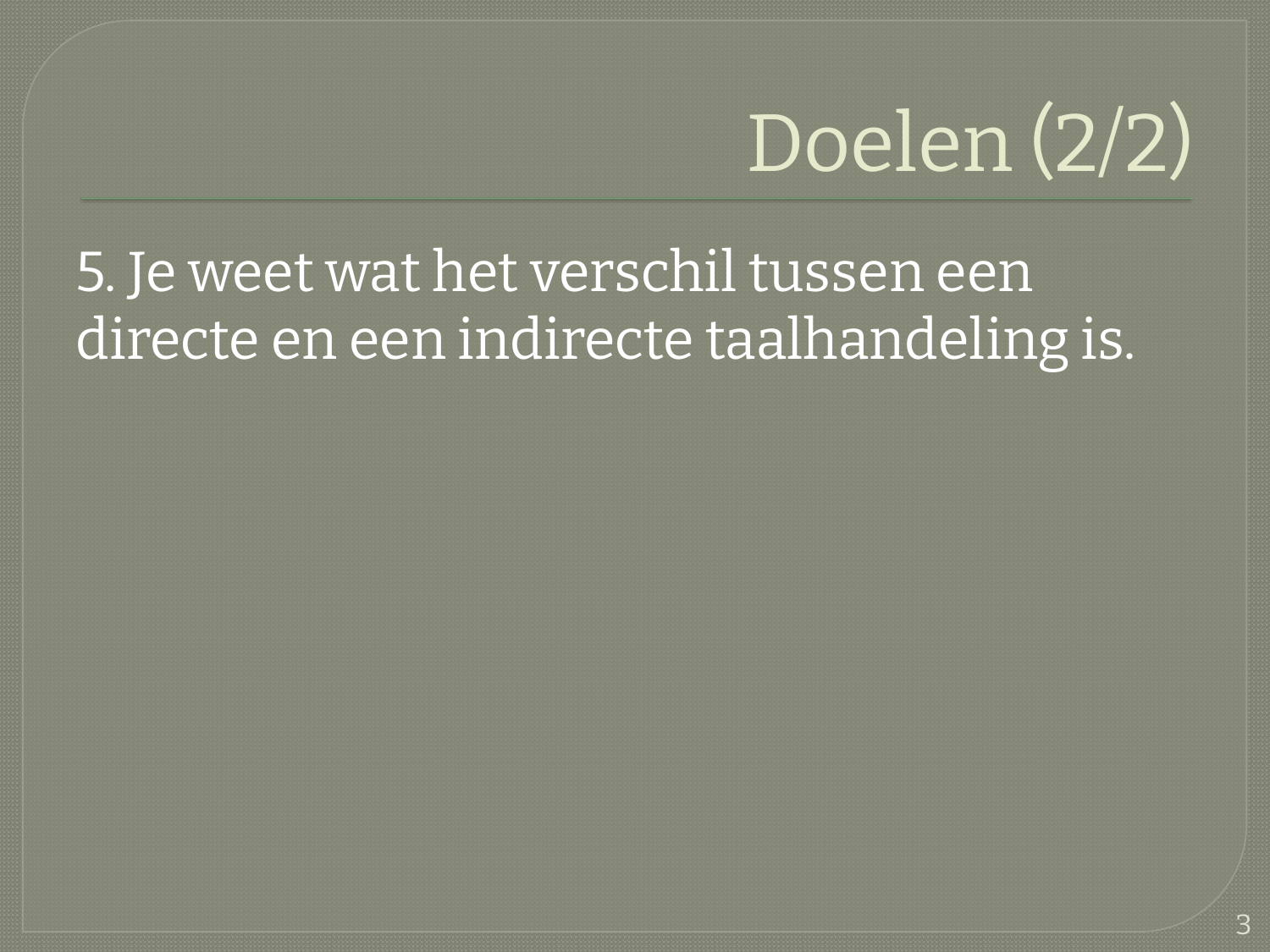

# Doelen (2/2)
5. Je weet wat het verschil tussen een directe en een indirecte taalhandeling is.
3